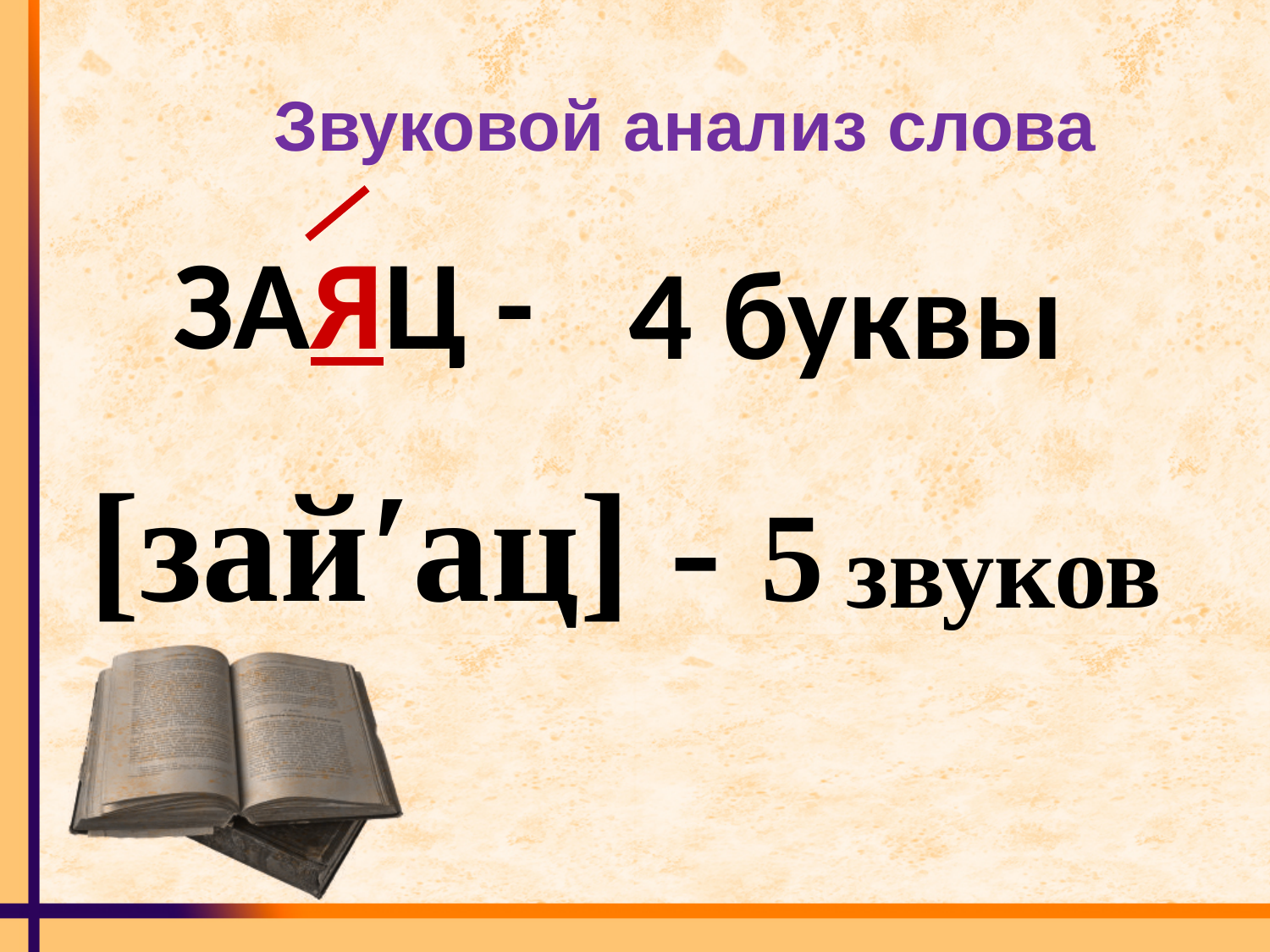

Звуковой анализ слова
ЗАЯЦ -
4 буквы
[зай′ац] - 5
звуков